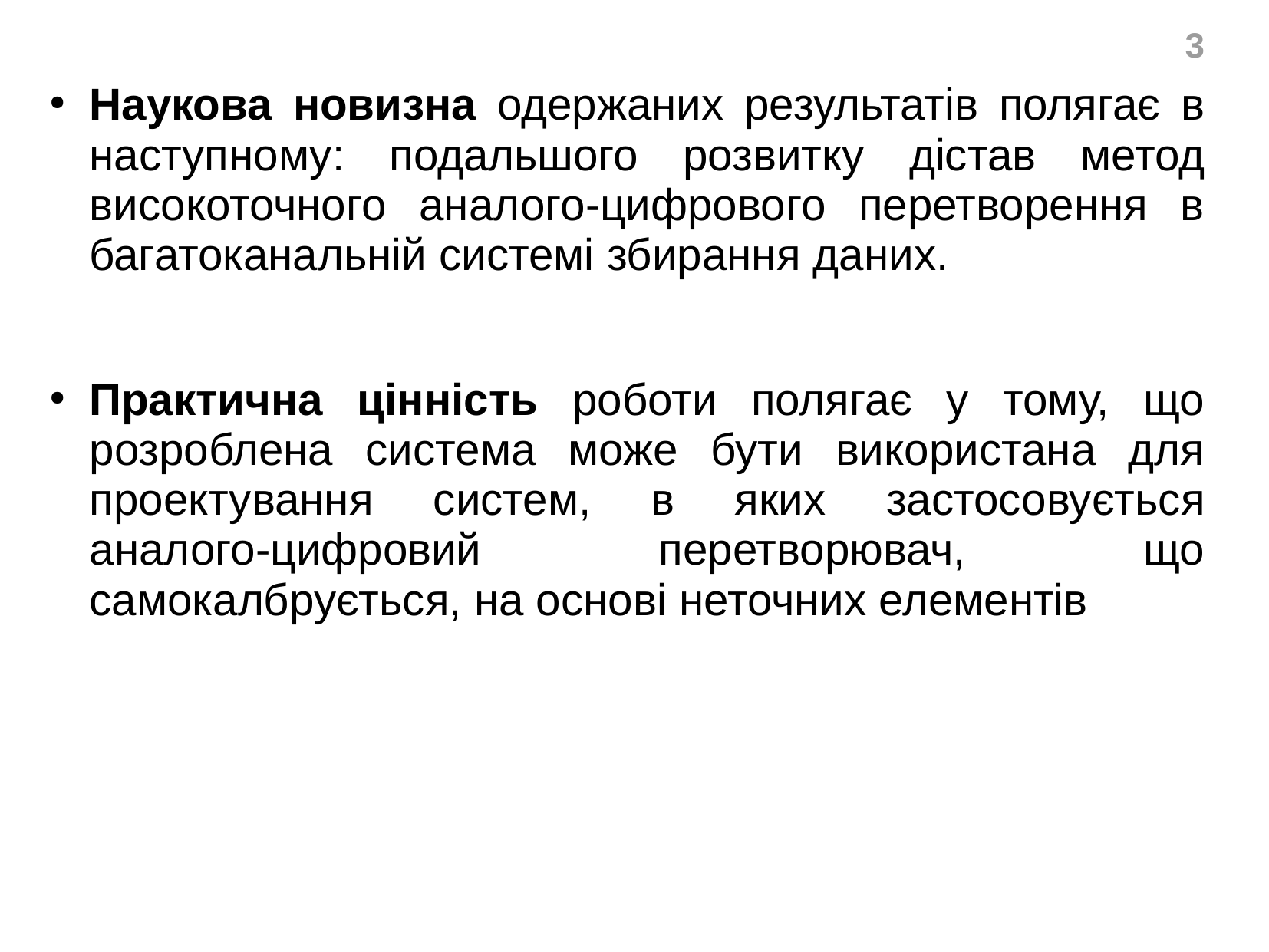

Наукова новизна одержаних результатів полягає в наступному: подальшого розвитку дістав метод високоточного аналого-цифрового перетворення в багатоканальній системі збирання даних.

Практична цінність роботи полягає у тому, що розроблена система може бути використана для проектування систем, в яких застосовується аналого-цифровий перетворювач, що самокалбрується, на основі неточних елементів